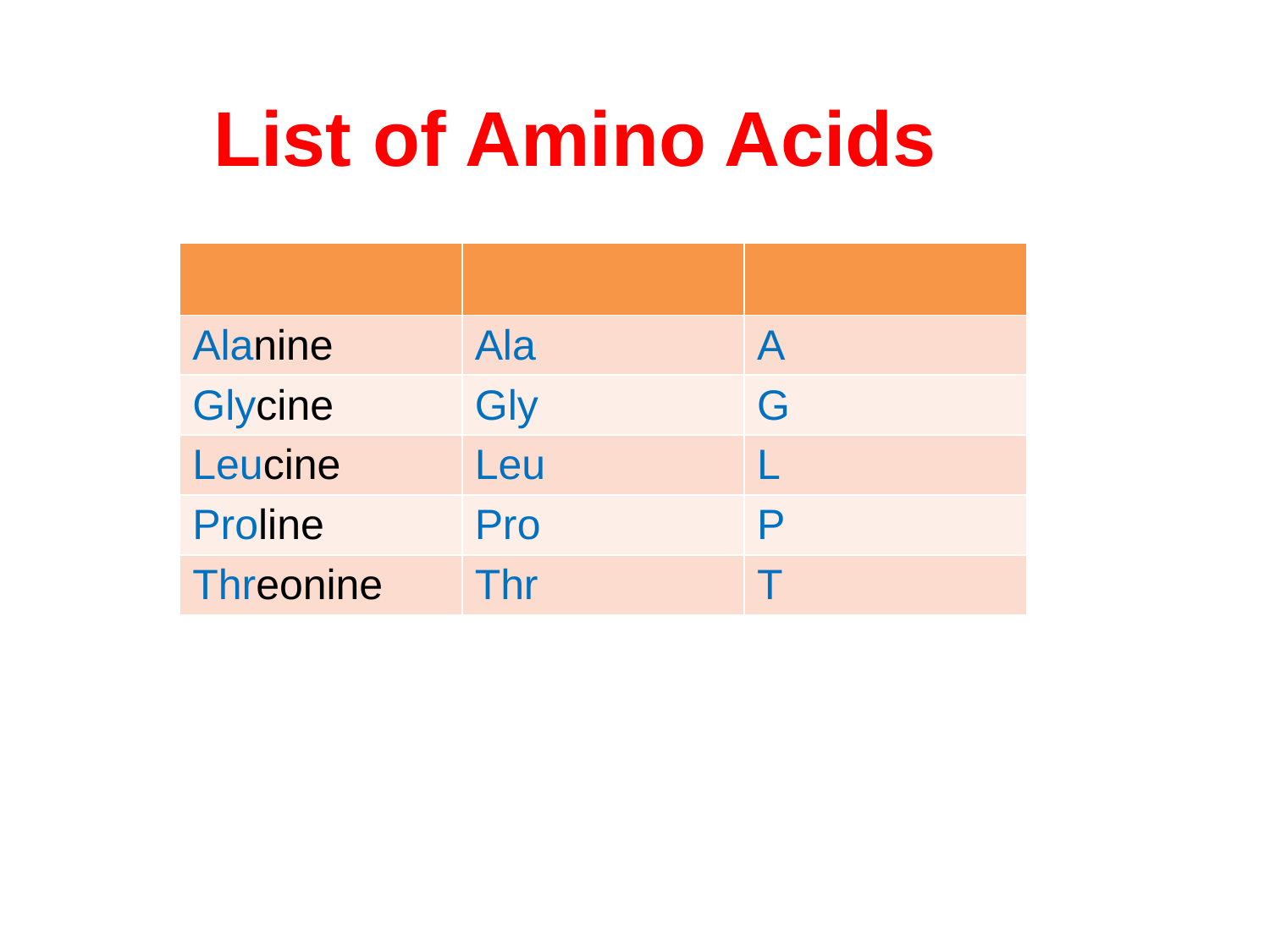

List of Amino Acids
|  |  |  |
| --- | --- | --- |
| Alanine | Ala | A |
| Glycine | Gly | G |
| Leucine | Leu | L |
| Proline | Pro | P |
| Threonine | Thr | T |